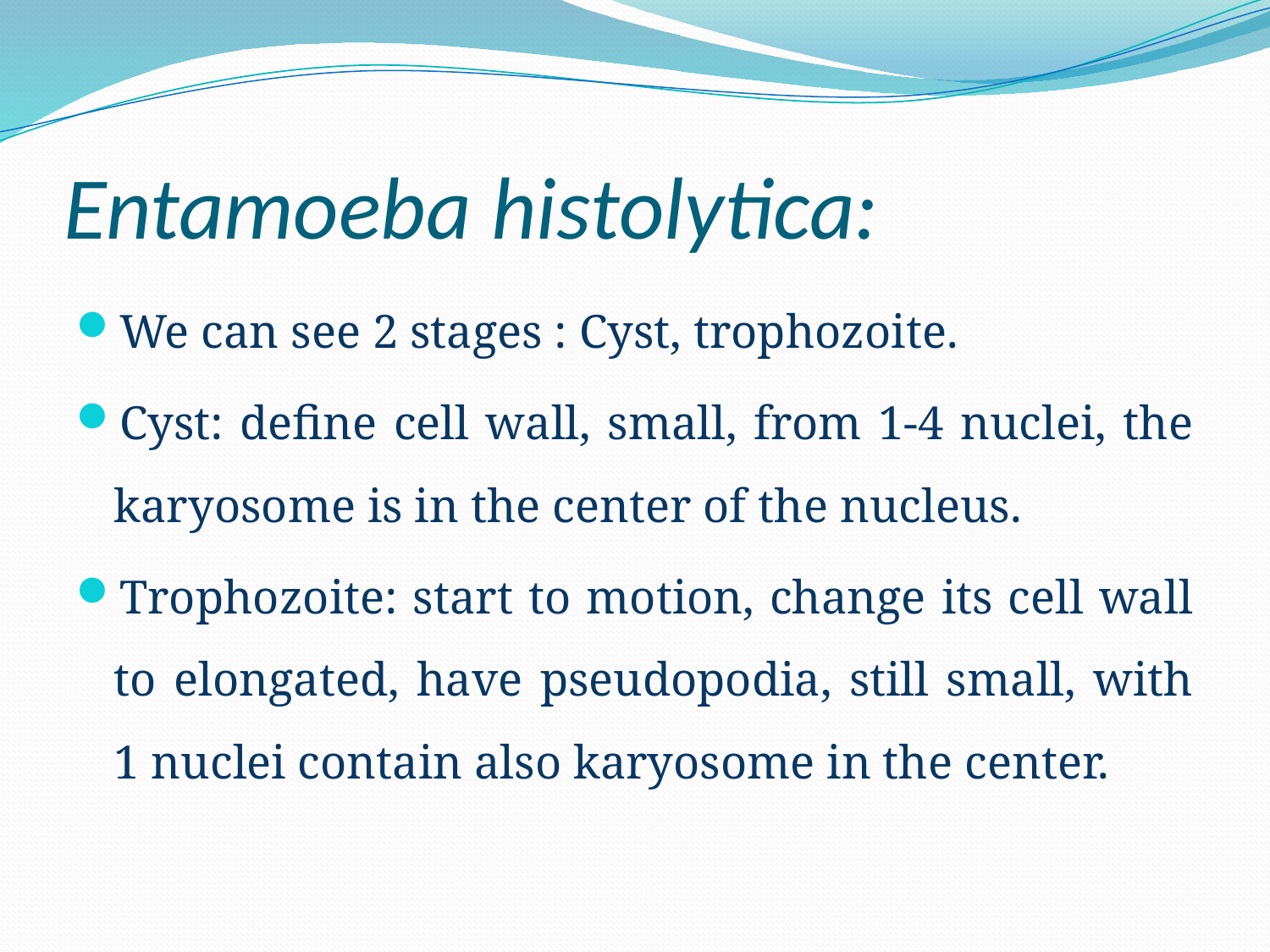

# Entamoeba histolytica:
We can see 2 stages : Cyst, trophozoite.
Cyst: define cell wall, small, from 1-4 nuclei, the karyosome is in the center of the nucleus.
Trophozoite: start to motion, change its cell wall to elongated, have pseudopodia, still small, with 1 nuclei contain also karyosome in the center.